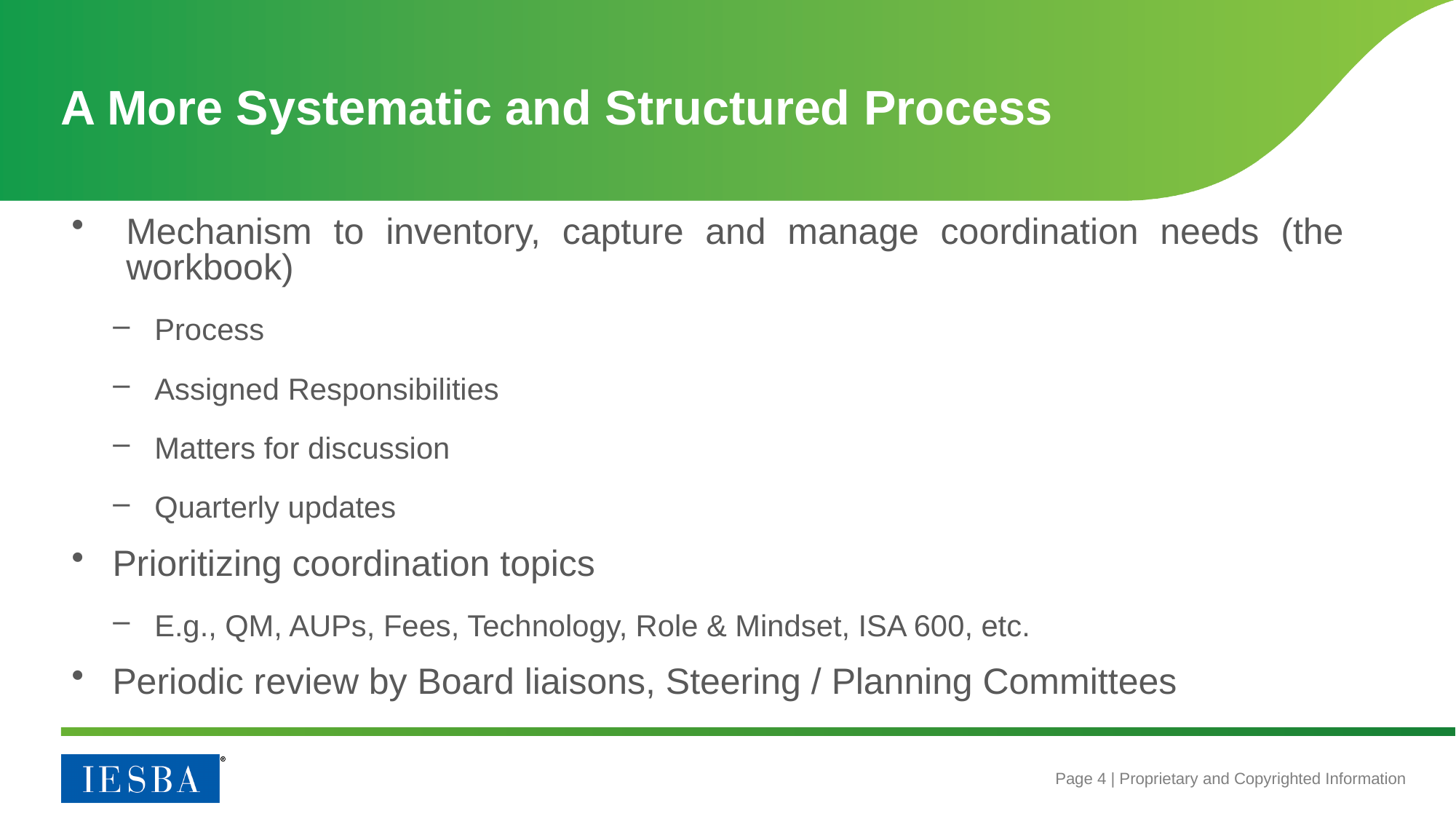

# A More Systematic and Structured Process
Mechanism to inventory, capture and manage coordination needs (the workbook)
Process
Assigned Responsibilities
Matters for discussion
Quarterly updates
Prioritizing coordination topics
E.g., QM, AUPs, Fees, Technology, Role & Mindset, ISA 600, etc.
Periodic review by Board liaisons, Steering / Planning Committees